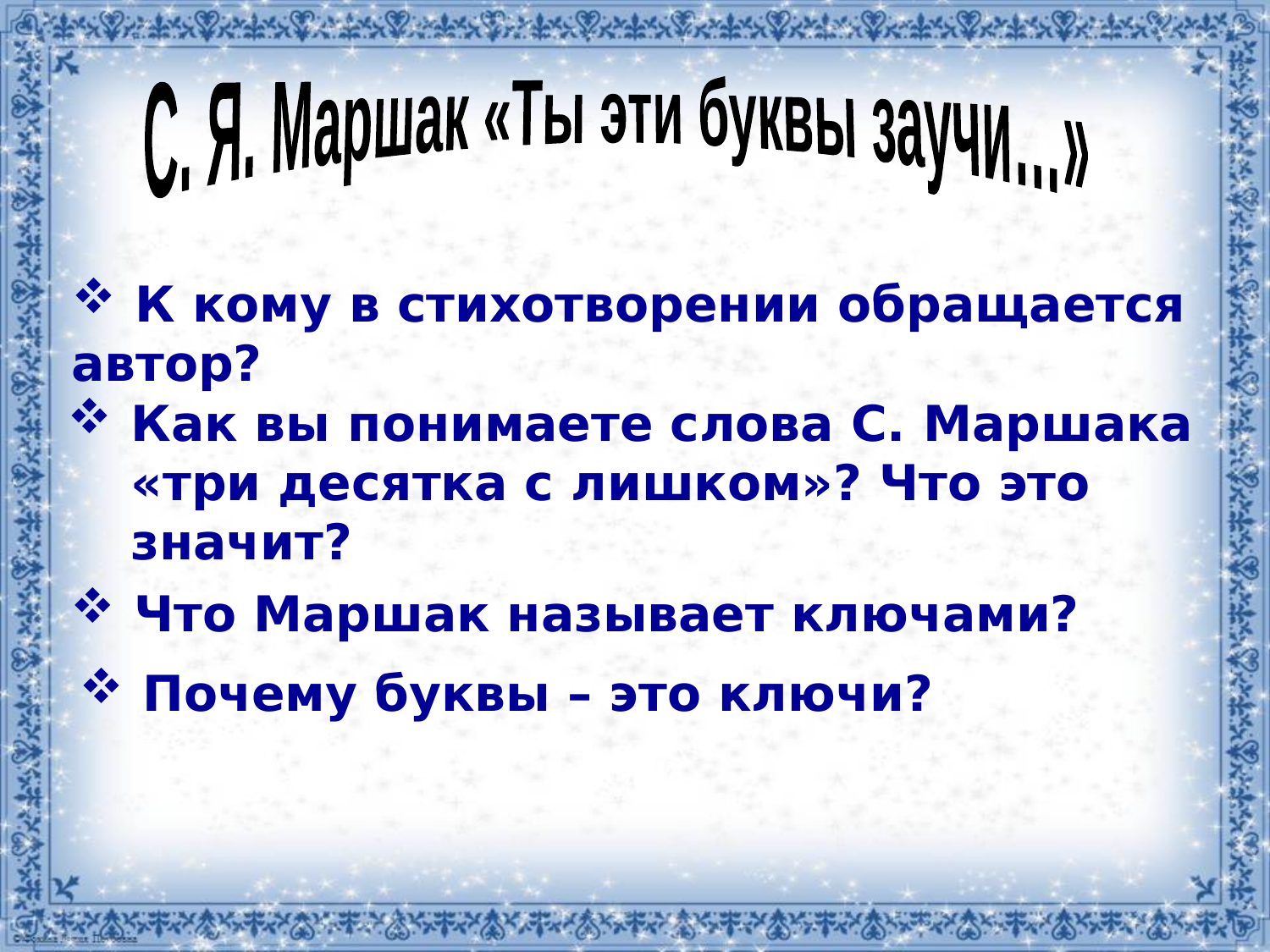

С. Я. Маршак «Ты эти буквы заучи…»
К кому в стихотворении обращается
автор?
Как вы понимаете слова С. Маршака «три десятка с лишком»? Что это значит?
Что Маршак называет ключами?
Почему буквы – это ключи?